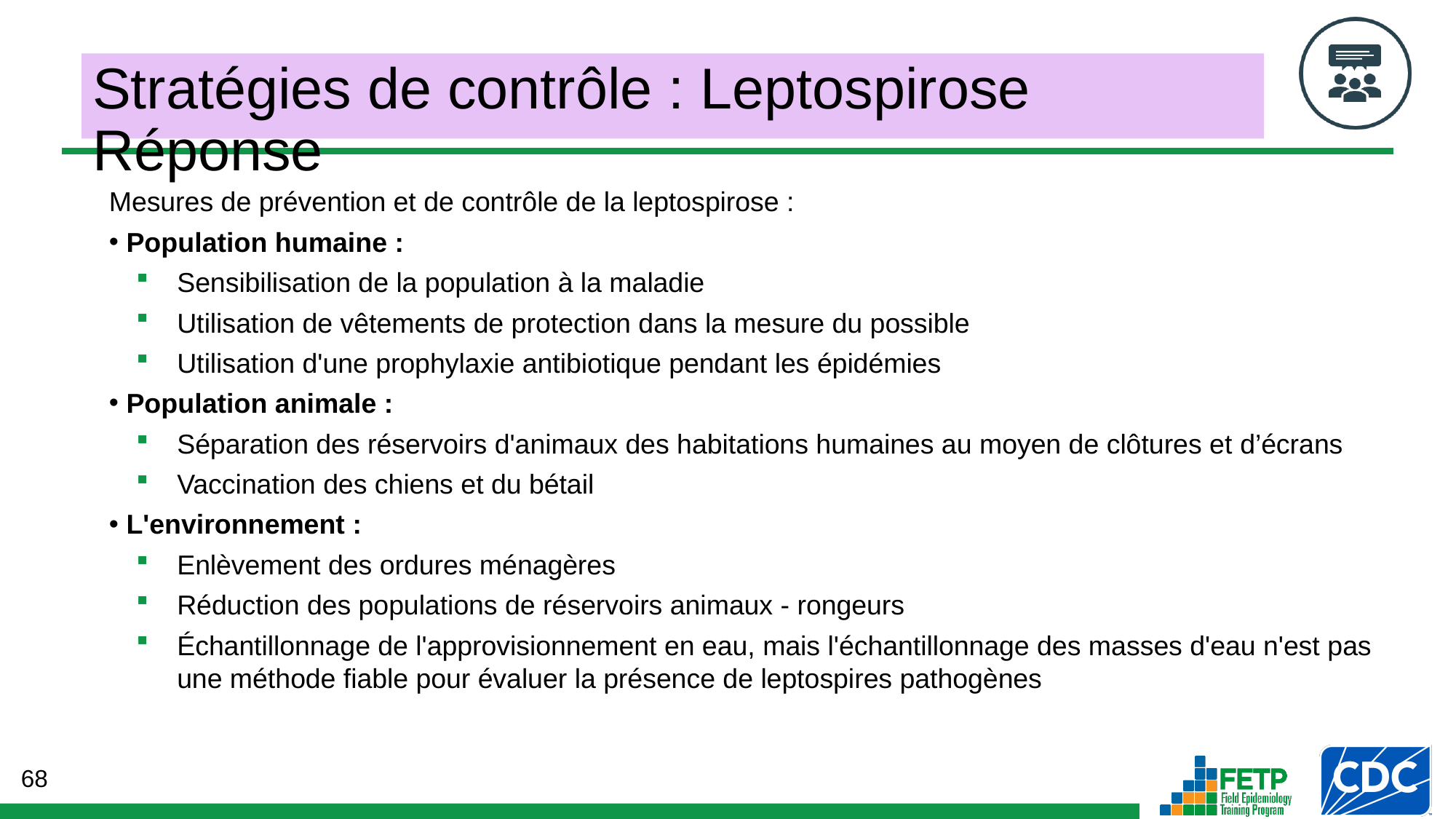

# Stratégies de contrôle : Leptospirose Réponse
Mesures de prévention et de contrôle de la leptospirose :
 Population humaine :
Sensibilisation de la population à la maladie
Utilisation de vêtements de protection dans la mesure du possible
Utilisation d'une prophylaxie antibiotique pendant les épidémies
 Population animale :
Séparation des réservoirs d'animaux des habitations humaines au moyen de clôtures et d’écrans
Vaccination des chiens et du bétail
 L'environnement :
Enlèvement des ordures ménagères
Réduction des populations de réservoirs animaux - rongeurs
Échantillonnage de l'approvisionnement en eau, mais l'échantillonnage des masses d'eau n'est pas une méthode fiable pour évaluer la présence de leptospires pathogènes